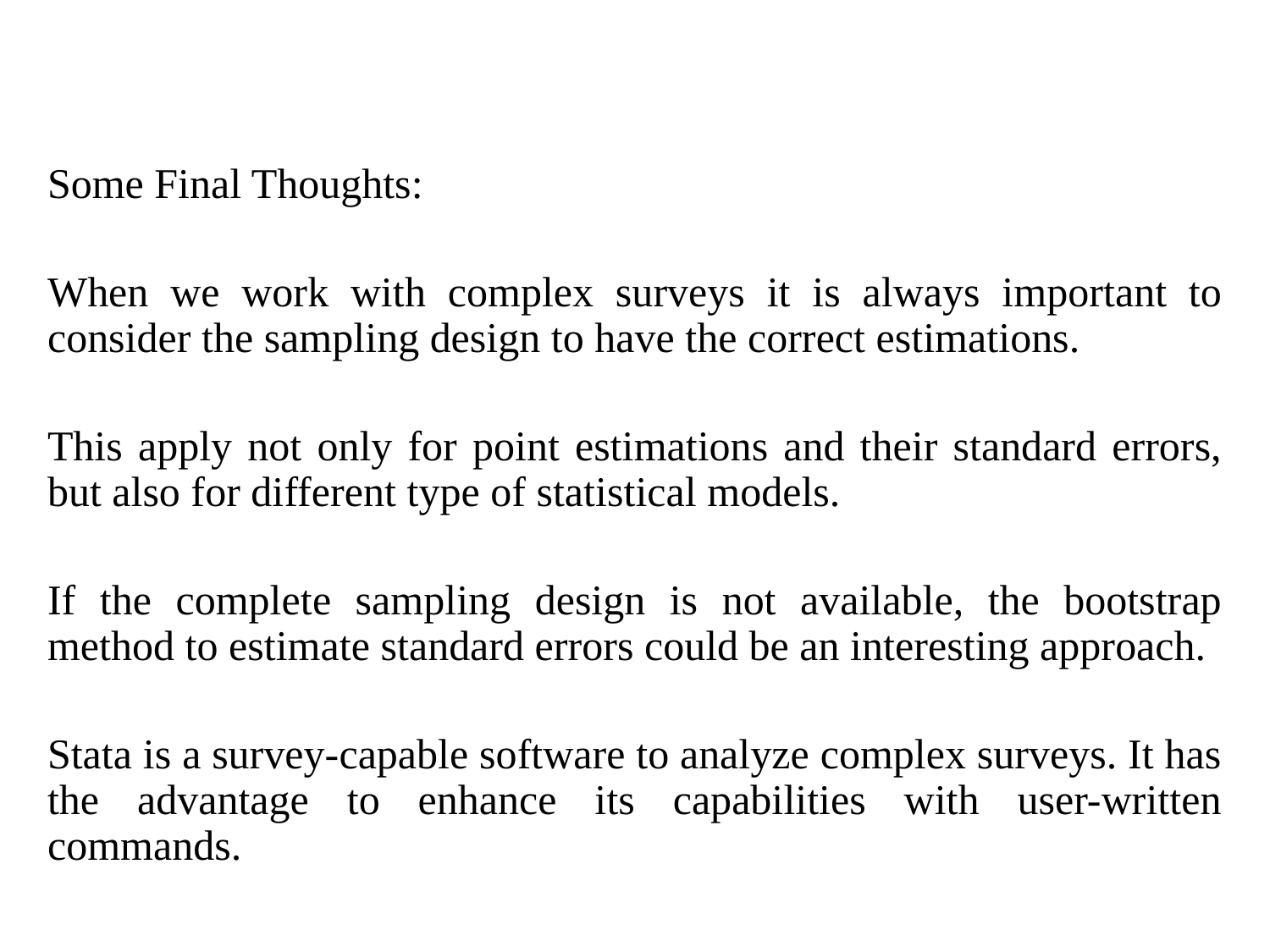

Some Final Thoughts:

When we work with complex surveys it is always important to consider the sampling design to have the correct estimations.

This apply not only for point estimations and their standard errors, but also for different type of statistical models.

If the complete sampling design is not available, the bootstrap method to estimate standard errors could be an interesting approach.

Stata is a survey-capable software to analyze complex surveys. It has the advantage to enhance its capabilities with user-written commands.